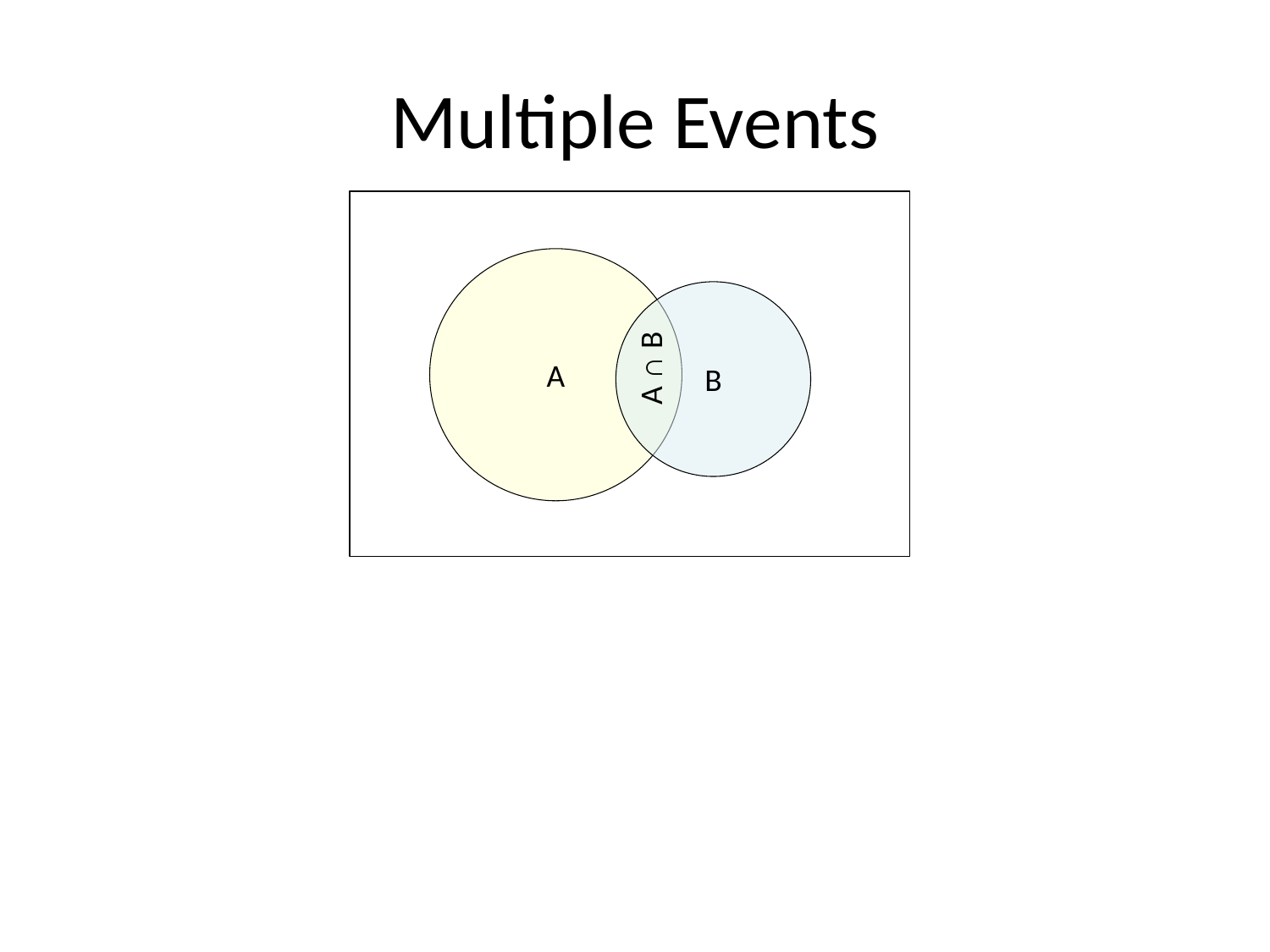

# Multiple Events

A
B
A ∩ B